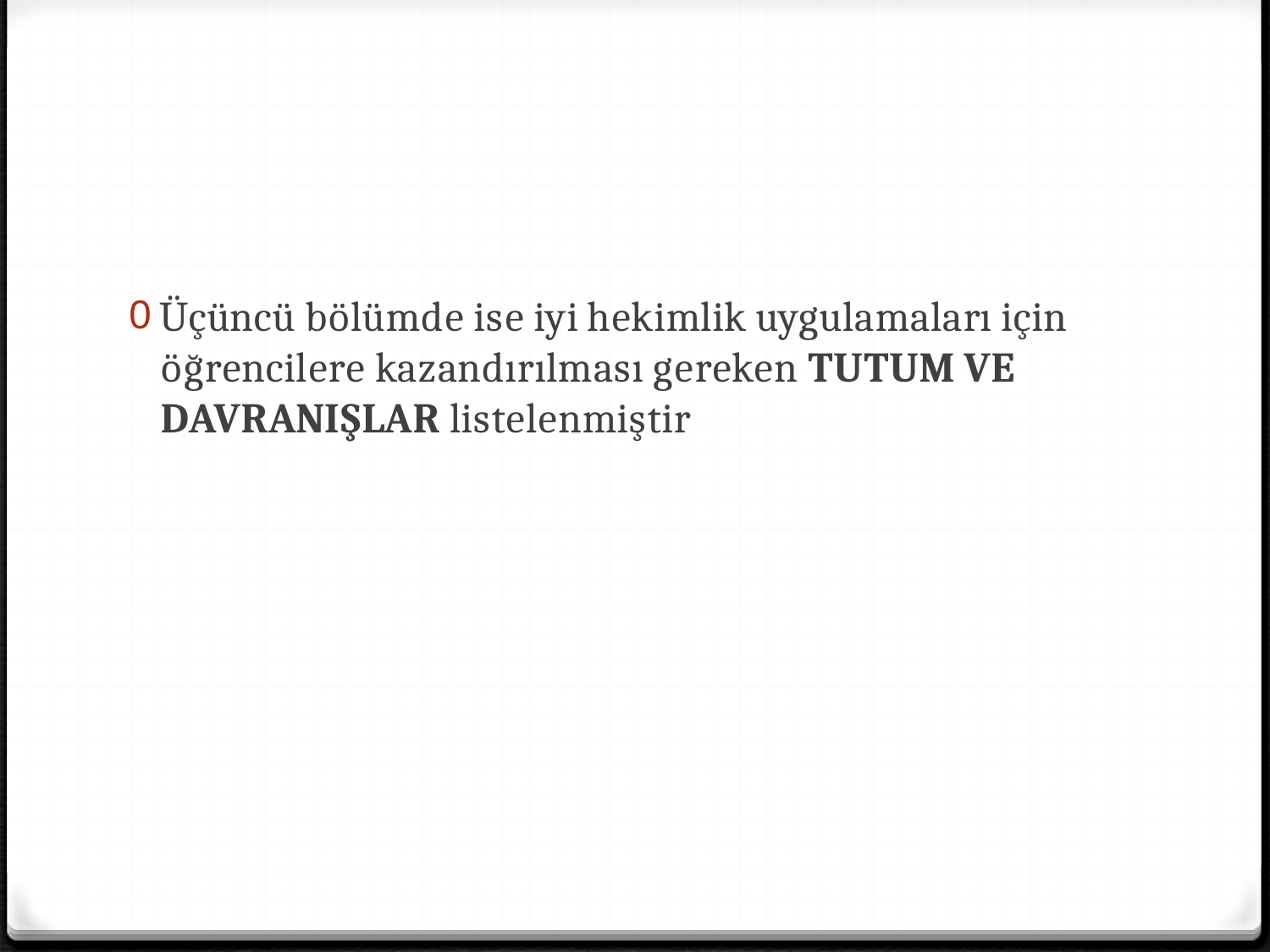

#
Üçüncü bölümde ise iyi hekimlik uygulamaları için öğrencilere kazandırılması gereken TUTUM VE DAVRANIŞLAR listelenmiştir